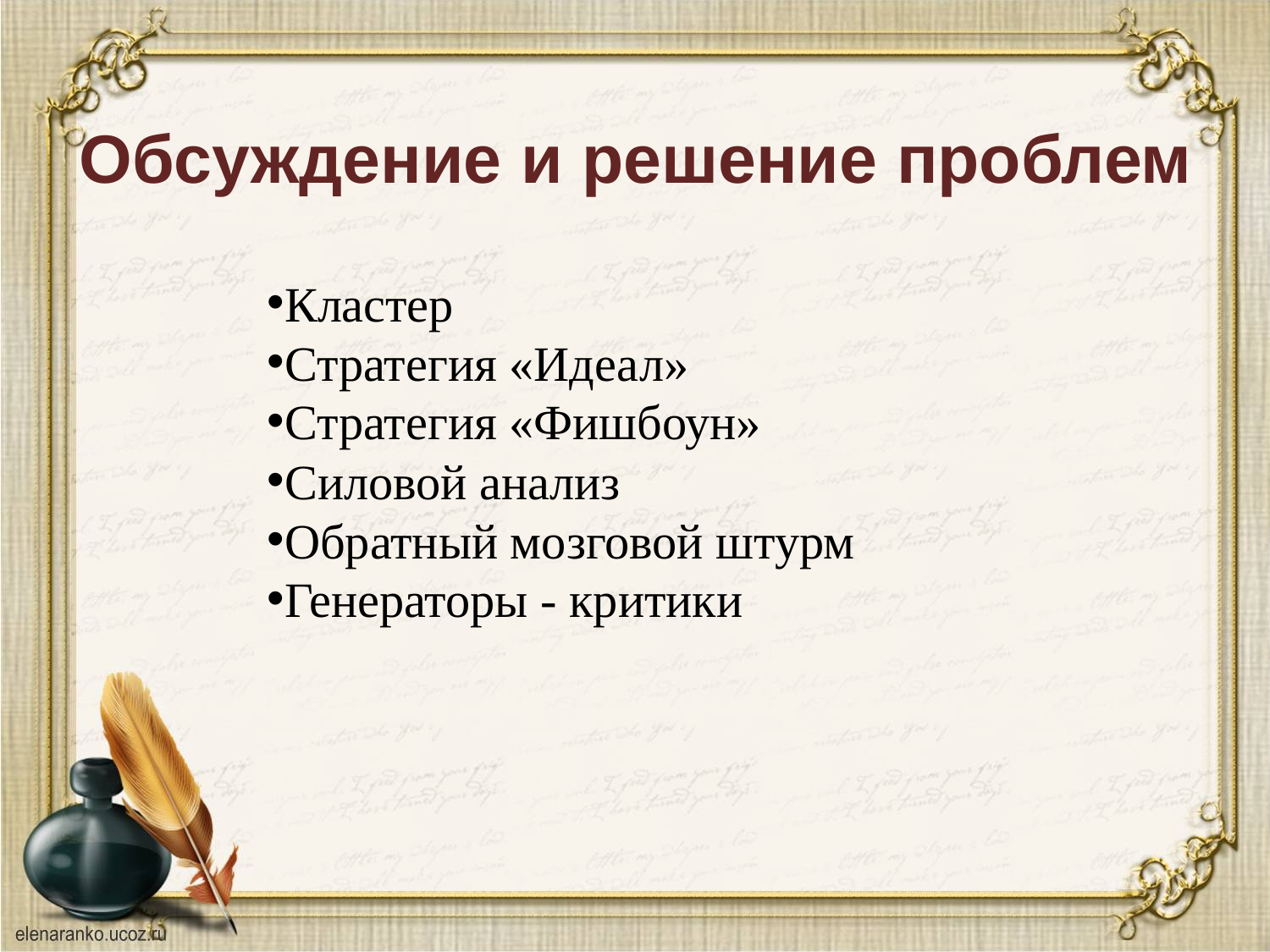

# Обсуждение и решение проблем
Кластер
Стратегия «Идеал»
Стратегия «Фишбоун»
Силовой анализ
Обратный мозговой штурм
Генераторы - критики